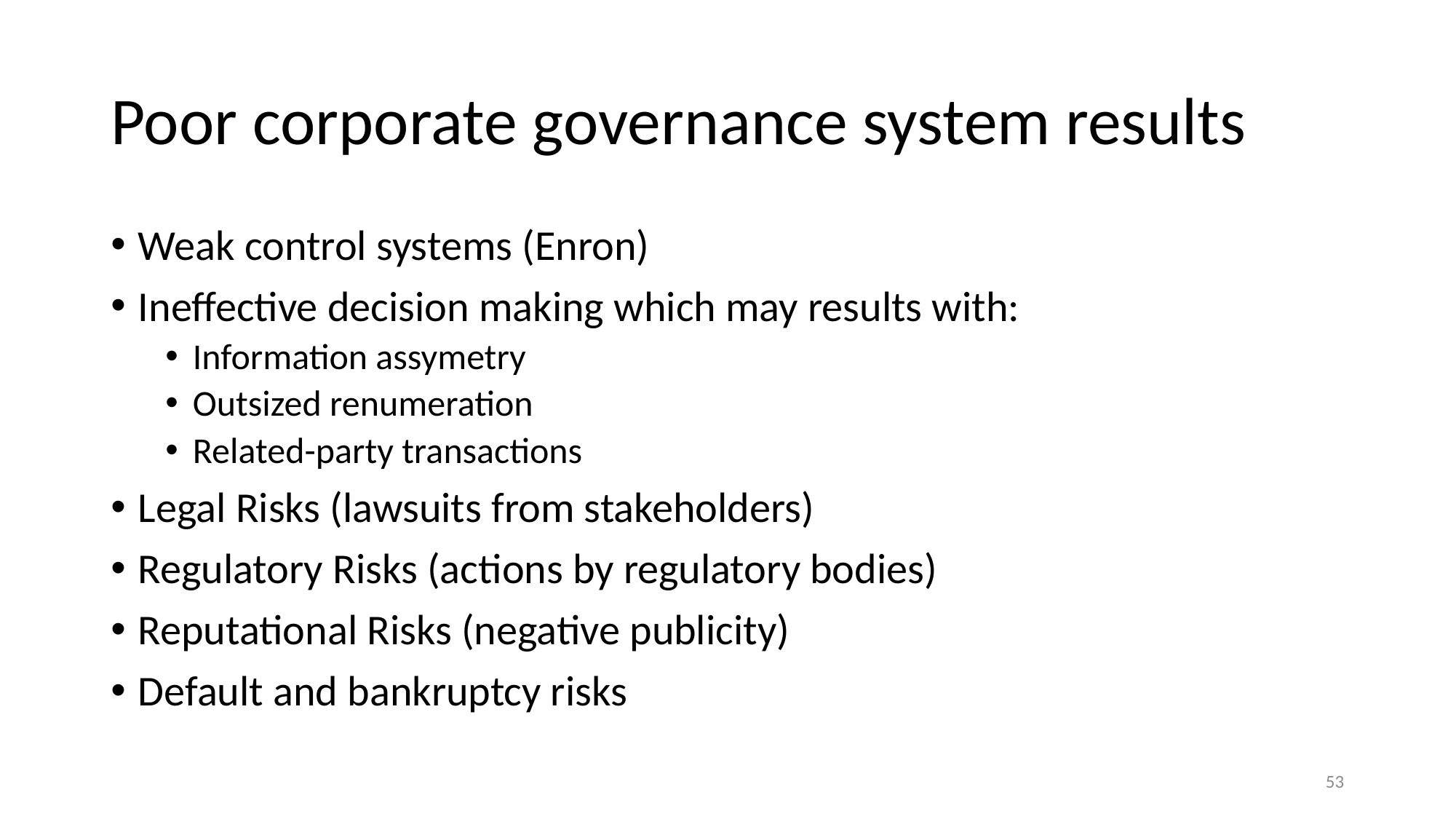

# Poor corporate governance system results
Weak control systems (Enron)
Ineffective decision making which may results with:
Information assymetry
Outsized renumeration
Related-party transactions
Legal Risks (lawsuits from stakeholders)
Regulatory Risks (actions by regulatory bodies)
Reputational Risks (negative publicity)
Default and bankruptcy risks

53